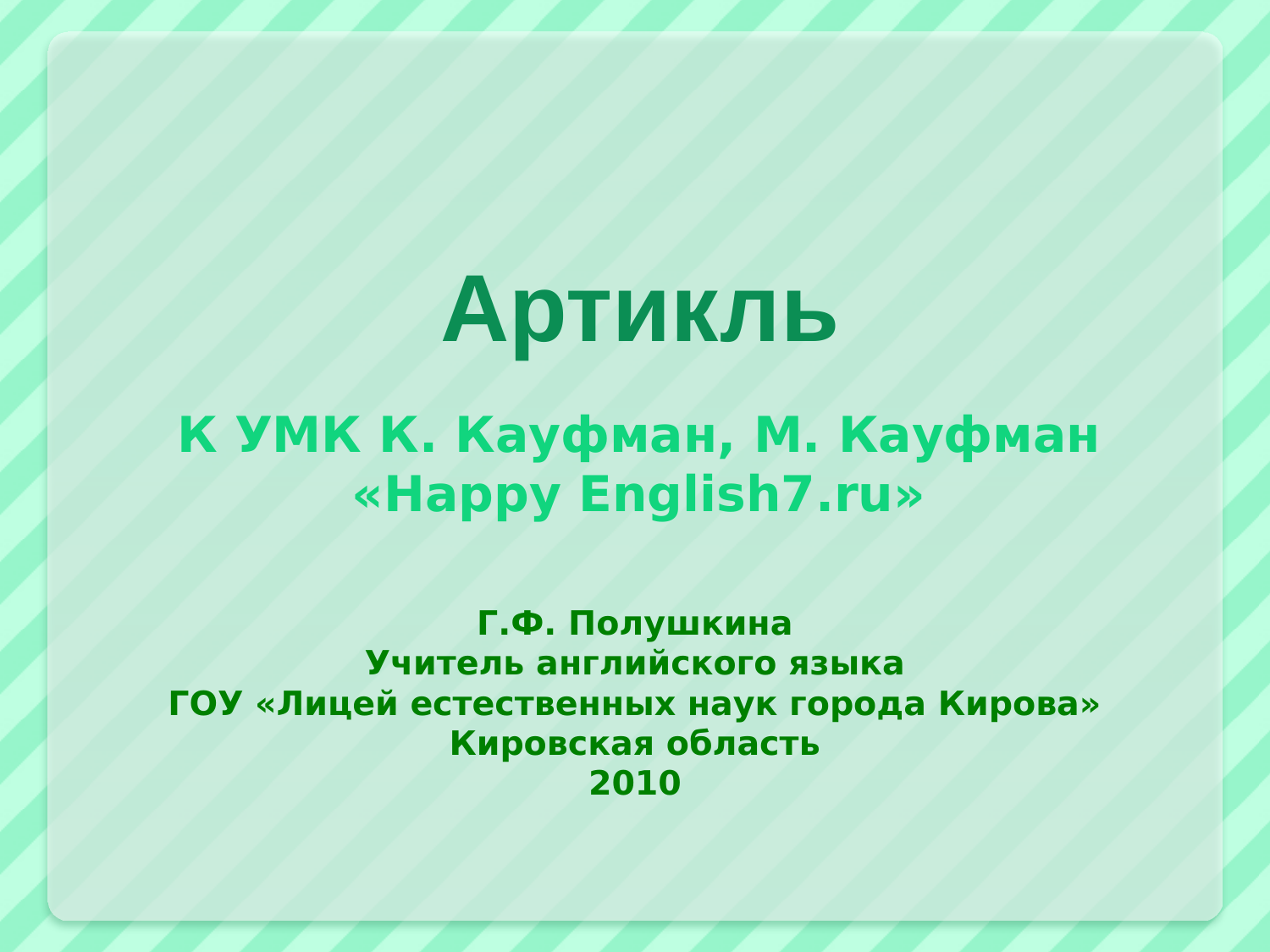

Артикль
# К УМК К. Кауфман, М. Кауфман «Happy English7.ru»
Г.Ф. Полушкина
Учитель английского языка
ГОУ «Лицей естественных наук города Кирова»
Кировская область
2010